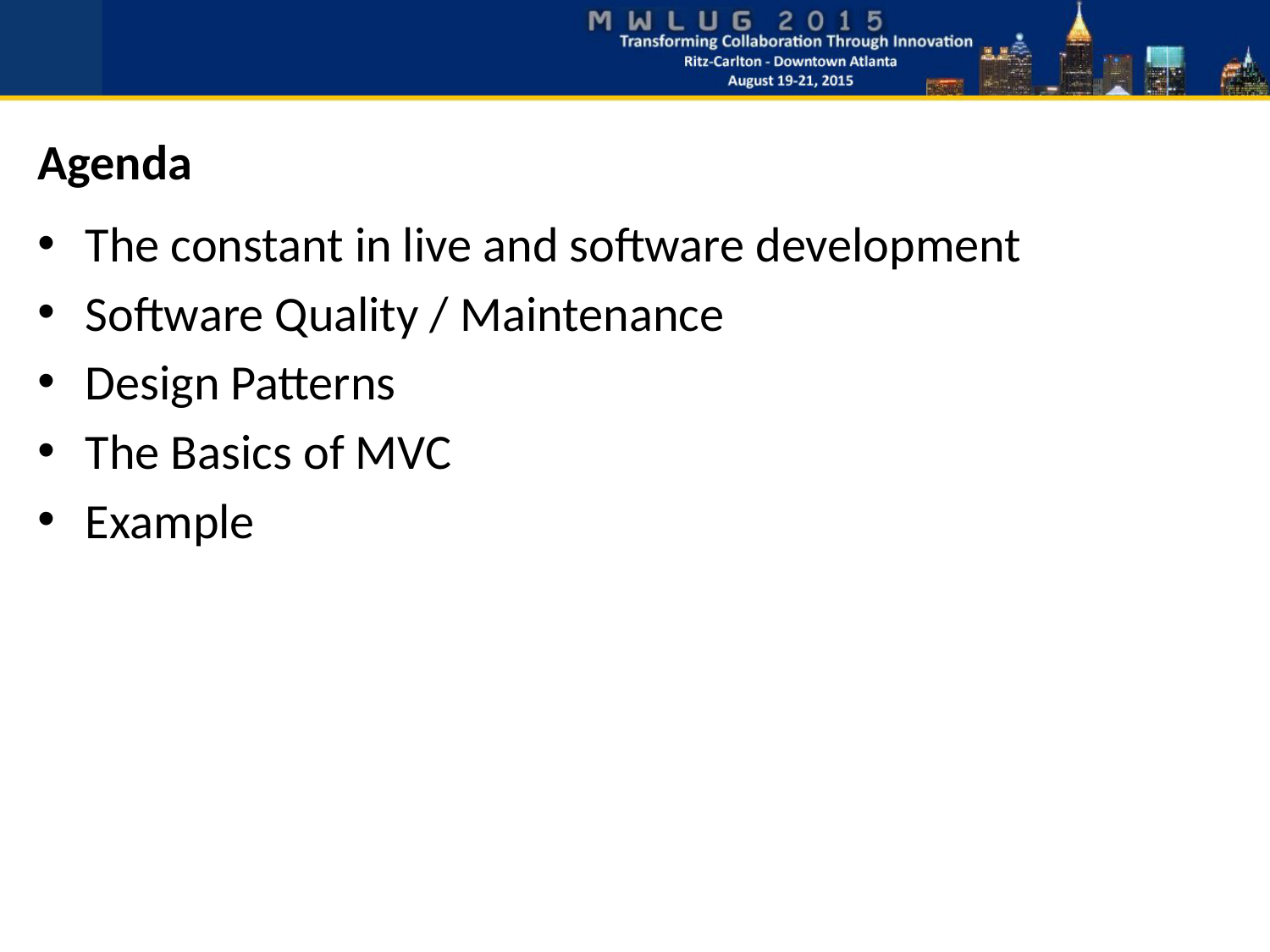

# Agenda
The constant in live and software development
Software Quality / Maintenance
Design Patterns
The Basics of MVC
Example